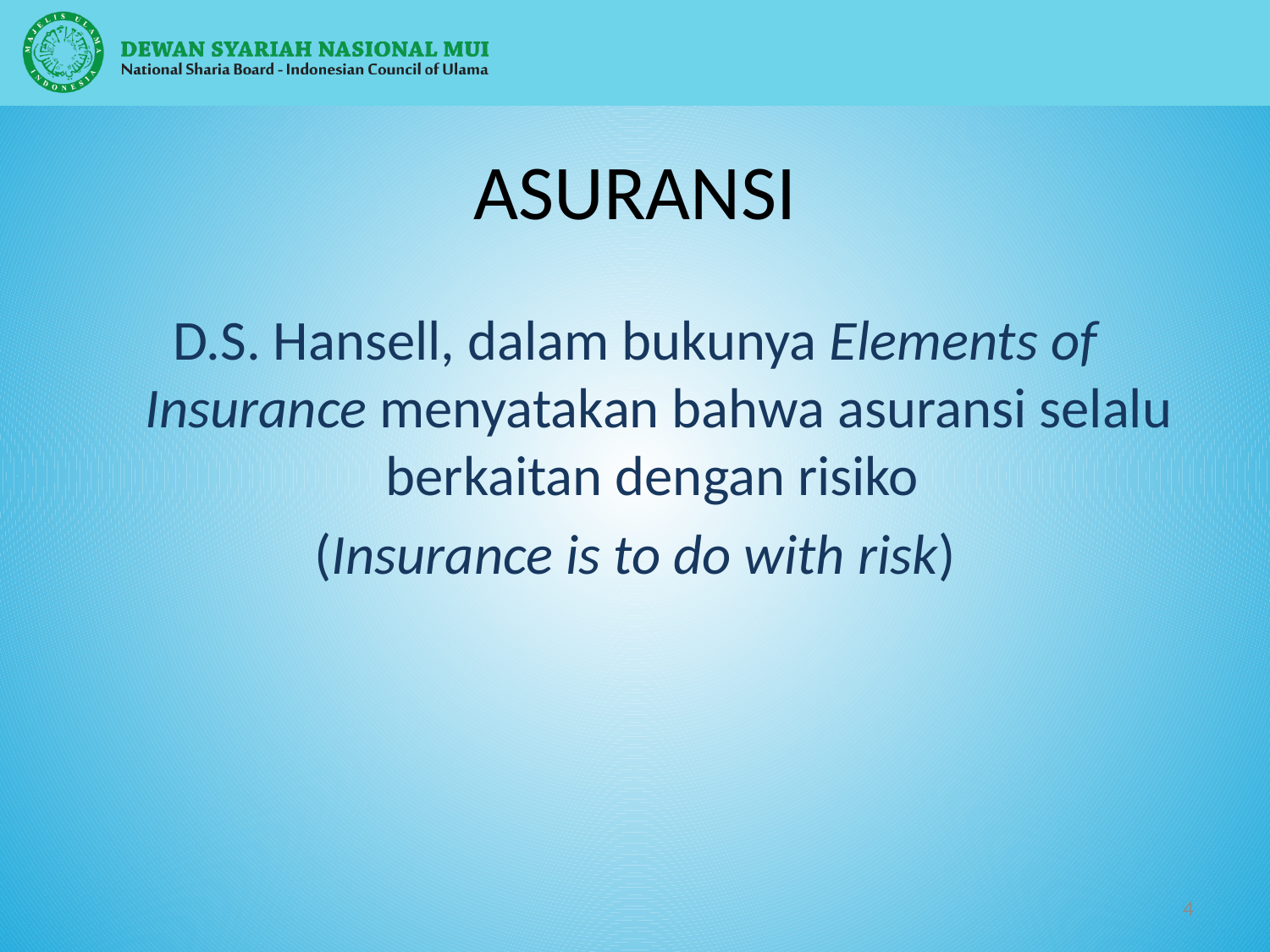

# ASURANSI
D.S. Hansell, dalam bukunya Elements of Insurance menyatakan bahwa asuransi selalu berkaitan dengan risiko
(Insurance is to do with risk)

4